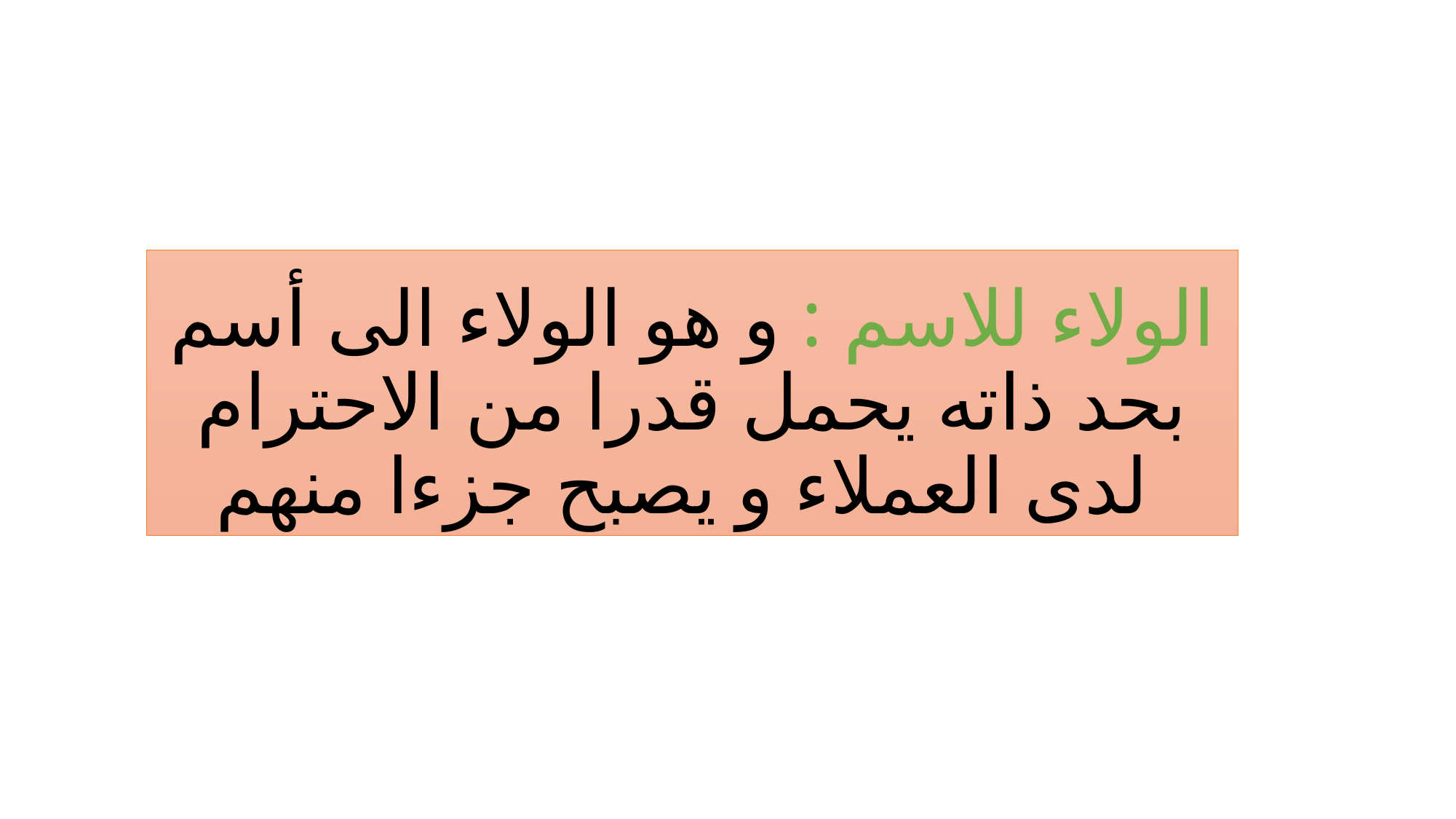

# الولاء للاسم : و هو الولاء الى أسم بحد ذاته يحمل قدرا من الاحترام لدى العملاء و يصبح جزءا منهم